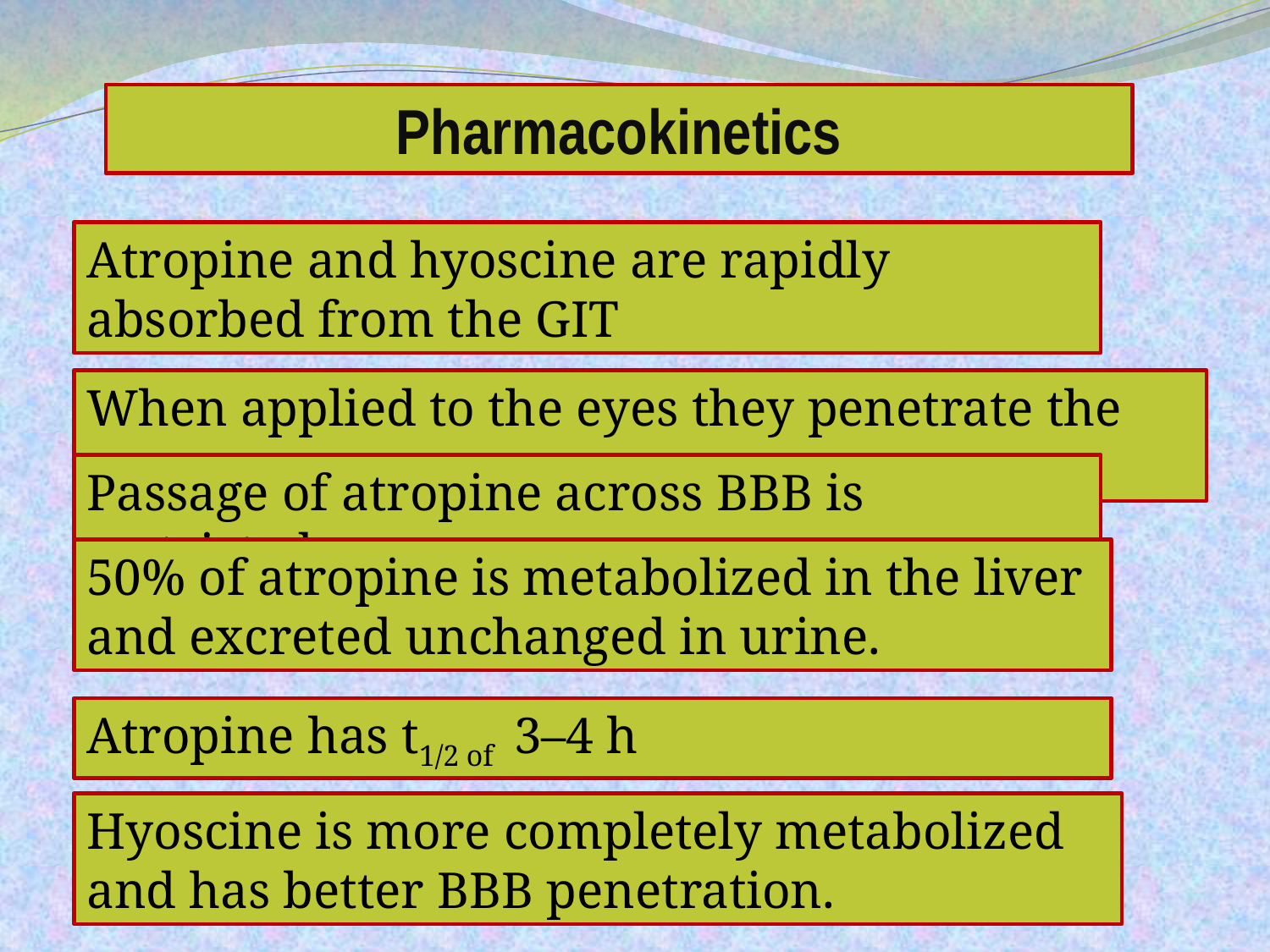

Pharmacokinetics
Atropine and hyoscine are rapidly absorbed from the GIT
When applied to the eyes they penetrate the cornea.
Passage of atropine across BBB is restricted.
50% of atropine is metabolized in the liver and excreted unchanged in urine.
Atropine has t1/2 of  3–4 h
Hyoscine is more completely metabolized and has better BBB penetration.